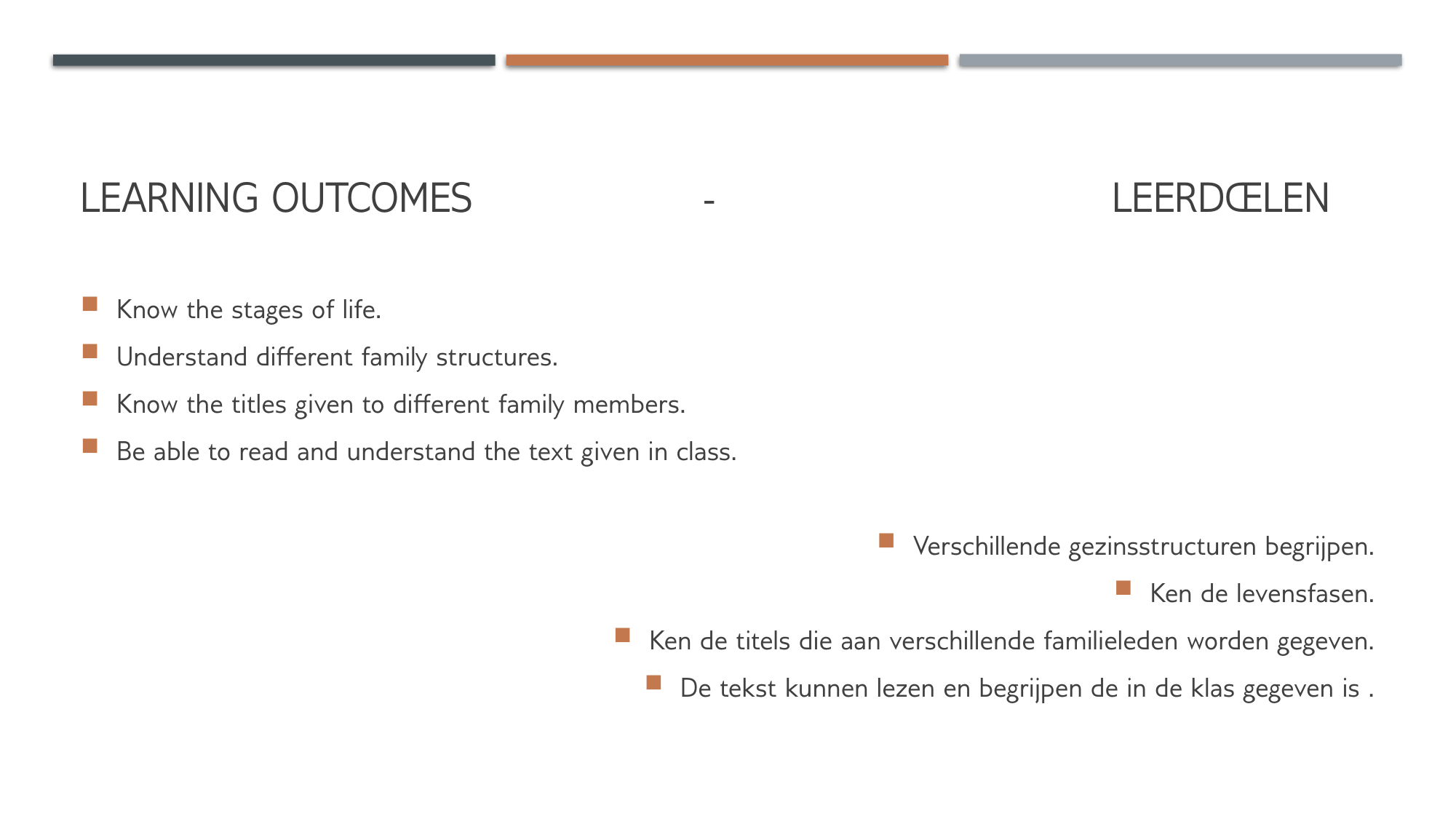

# Learning outcomes                  -                               leerdoelen
Know the stages of life.
Understand different family structures.
Know the titles given to different family members.
Be able to read and understand the text given in class.

Verschillende gezinsstructuren begrijpen.
Ken de levensfasen.
Ken de titels die aan verschillende familieleden worden gegeven.
De tekst kunnen lezen en begrijpen de in de klas gegeven is .